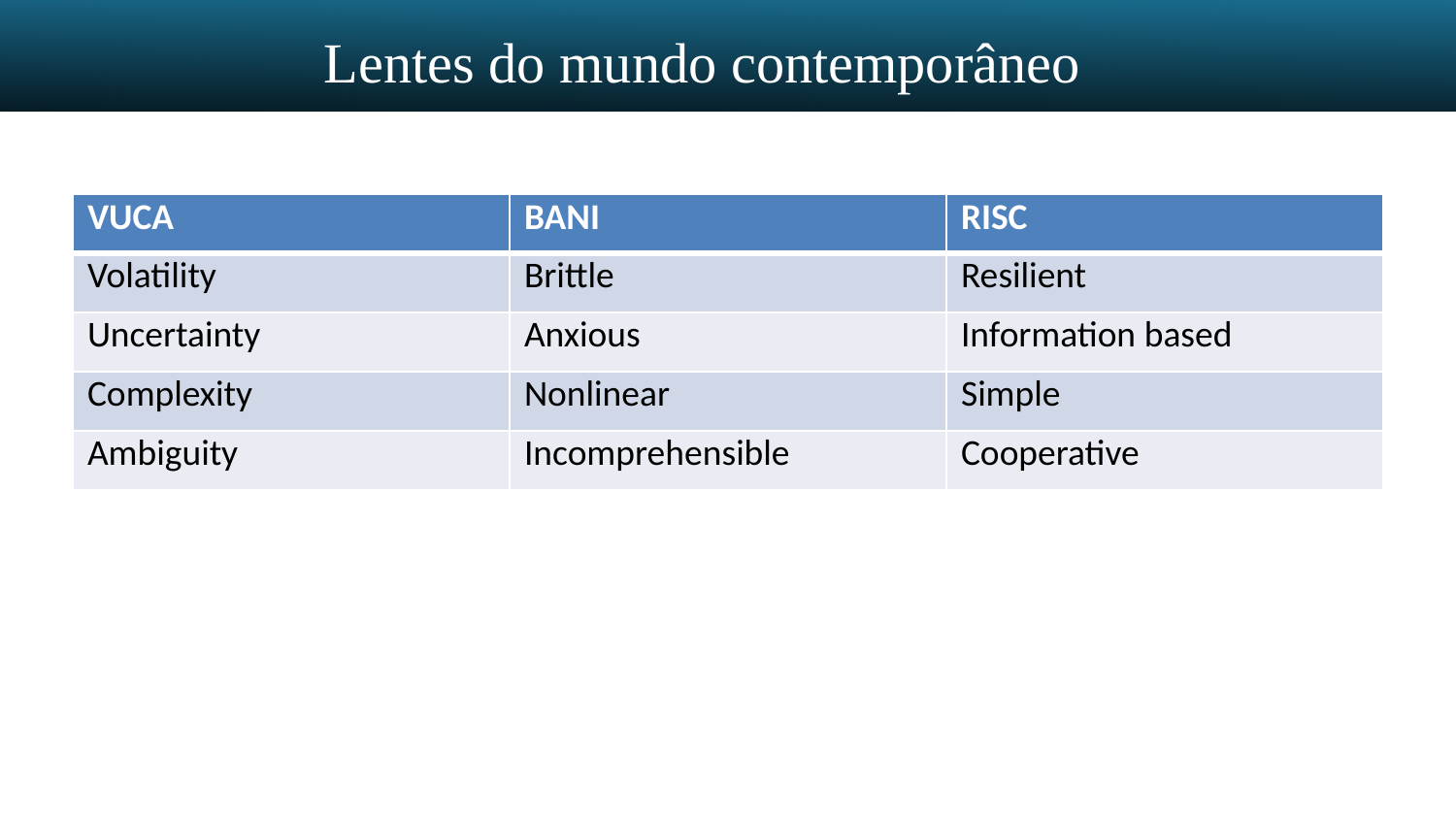

Lentes do mundo contemporâneo
| VUCA | BANI | RISC |
| --- | --- | --- |
| Volatility | Brittle | Resilient |
| Uncertainty | Anxious | Information based |
| Complexity | Nonlinear | Simple |
| Ambiguity | Incomprehensible | Cooperative |